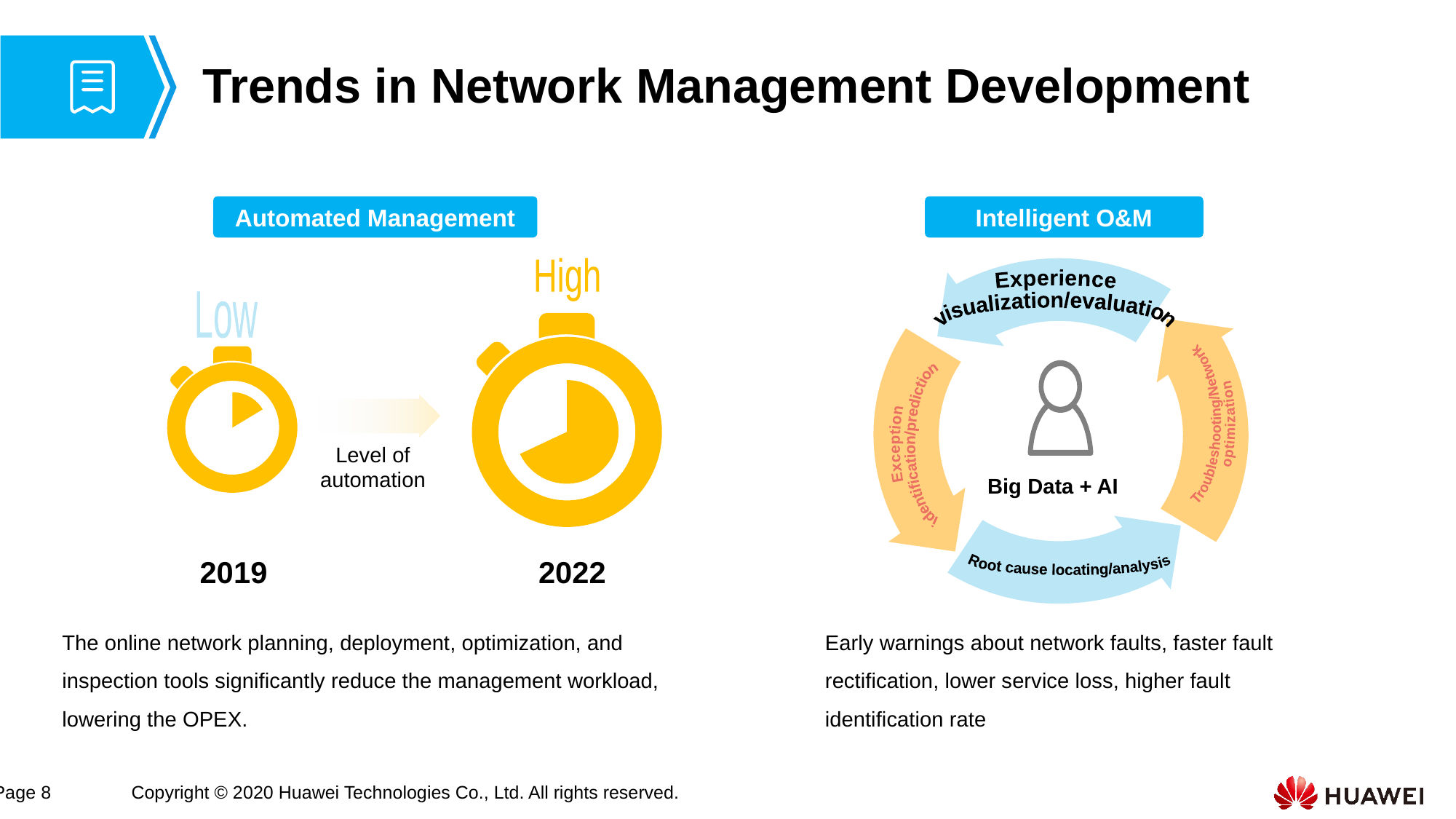

# Trends in Network Management Development
Automated Management
Intelligent O&M
High

Experience
visualization/evaluation

Troubleshooting/Network
optimization
Exception
identification/prediction
Big Data + AI

Root cause locating/analysis
Low

Level of automation
2019
2022
The online network planning, deployment, optimization, and inspection tools significantly reduce the management workload, lowering the OPEX.
Early warnings about network faults, faster fault rectification, lower service loss, higher fault identification rate